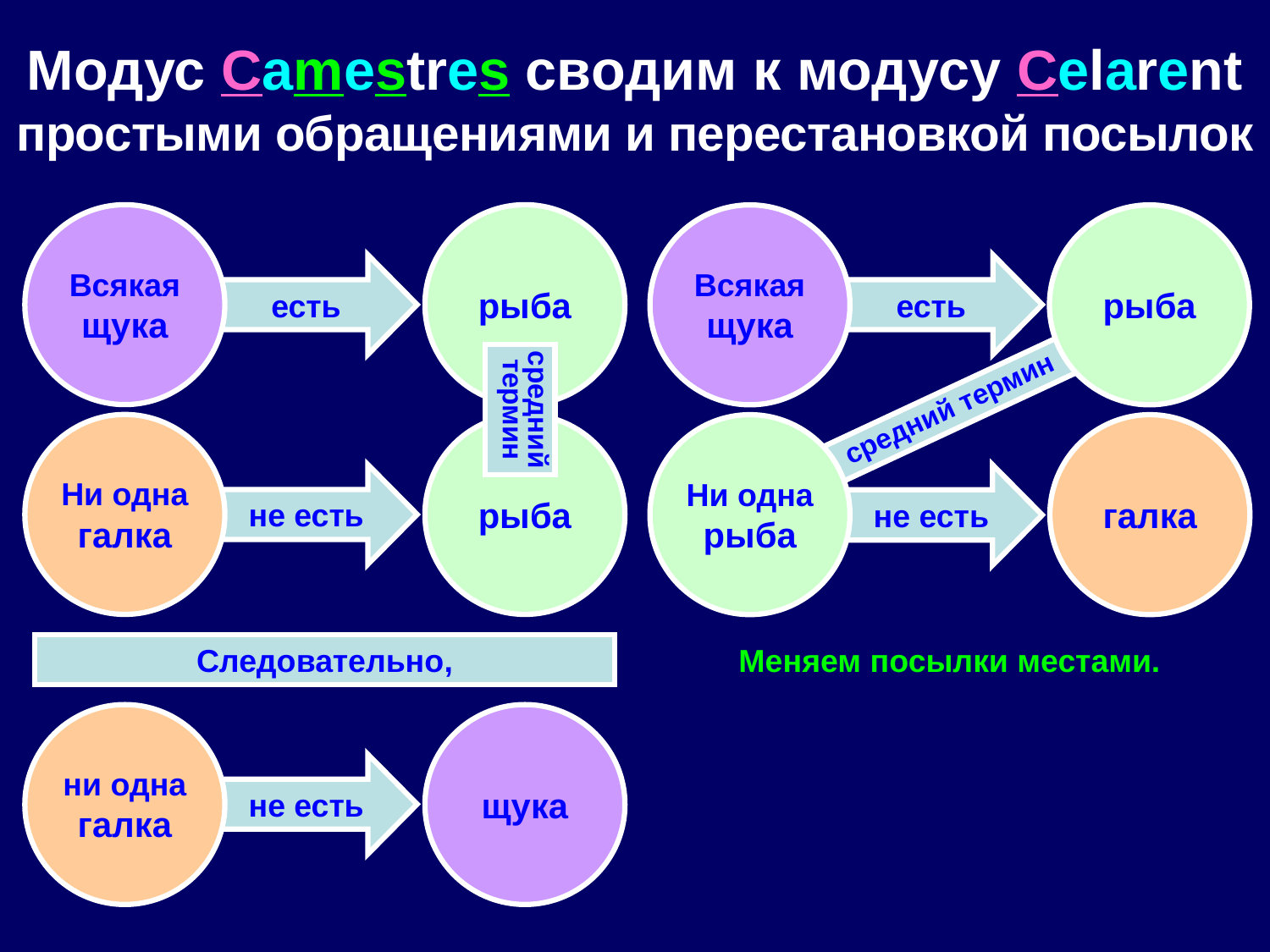

Модус Camestres сводим к модусу Celarent
простыми обращениями и перестановкой посылок
Всякая
щука
рыба
Всякая
щука
рыба
есть
есть
средний
термин
 средний термин
Ни одна
галка
рыба
Ни одна
рыба
галка
не есть
не есть
Следовательно,
Меняем посылки местами.
ни одна
галка
щука
не есть